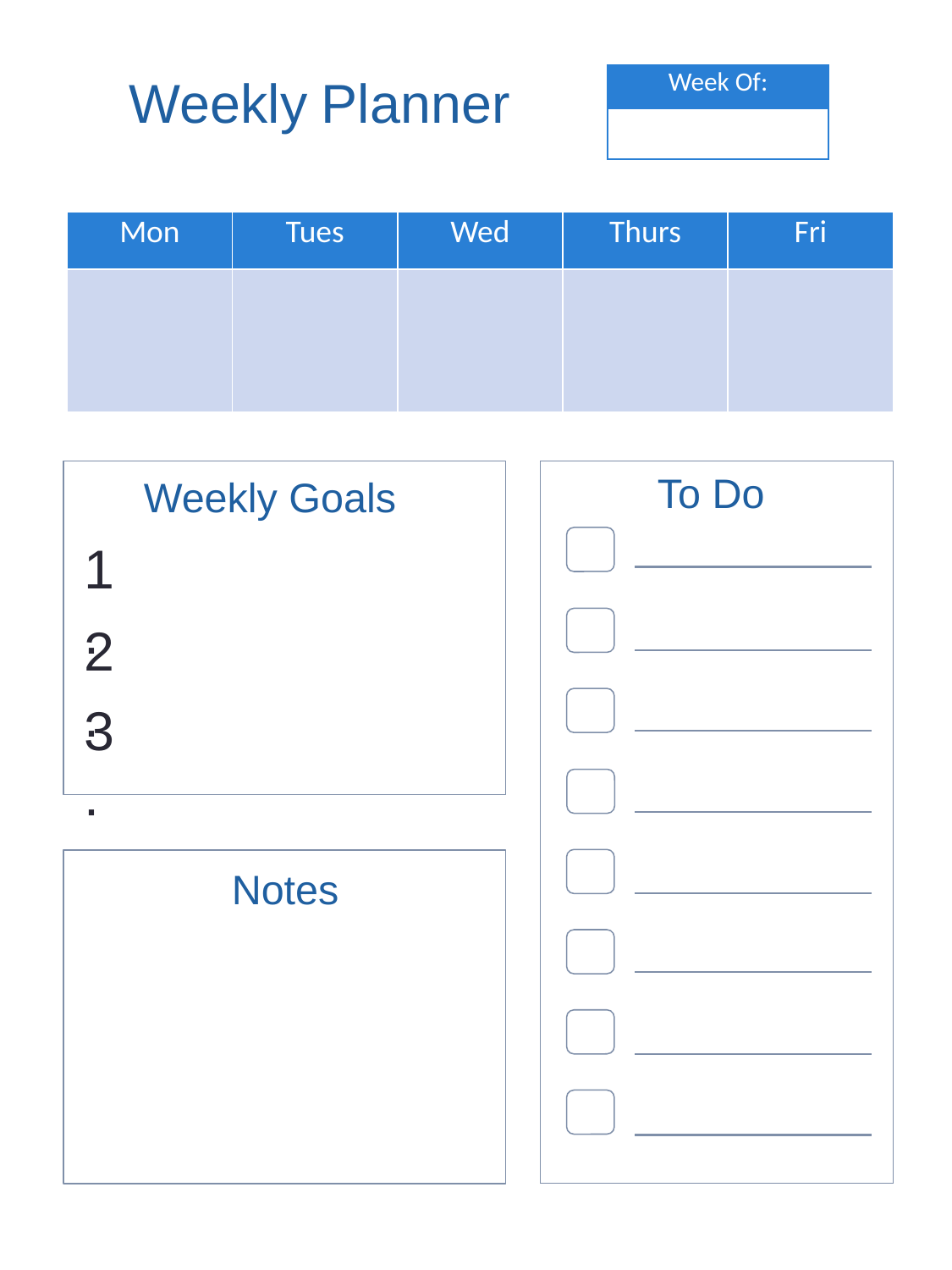

Weekly Planner
| Week Of: |
| --- |
|  |
| Mon | Tues | Wed | Thurs | Fri |
| --- | --- | --- | --- | --- |
|  |  |  |  |  |
To Do

Weekly Goals
1.

2.

3.

Notes